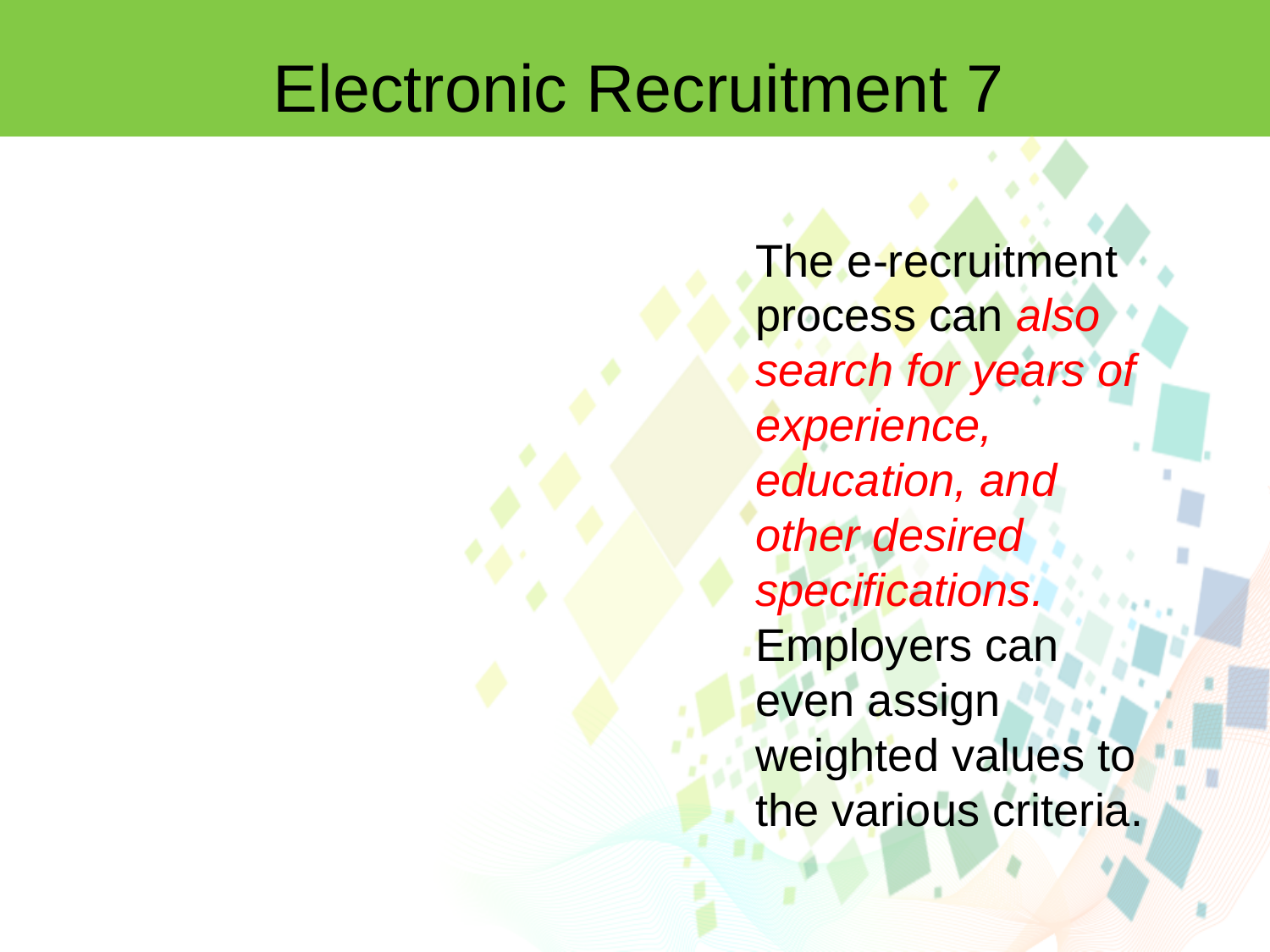

Electronic Recruitment 7
The e-recruitment process can also search for years of
experience, education, and other desired specifications. Employers can even assign
weighted values to the various criteria.